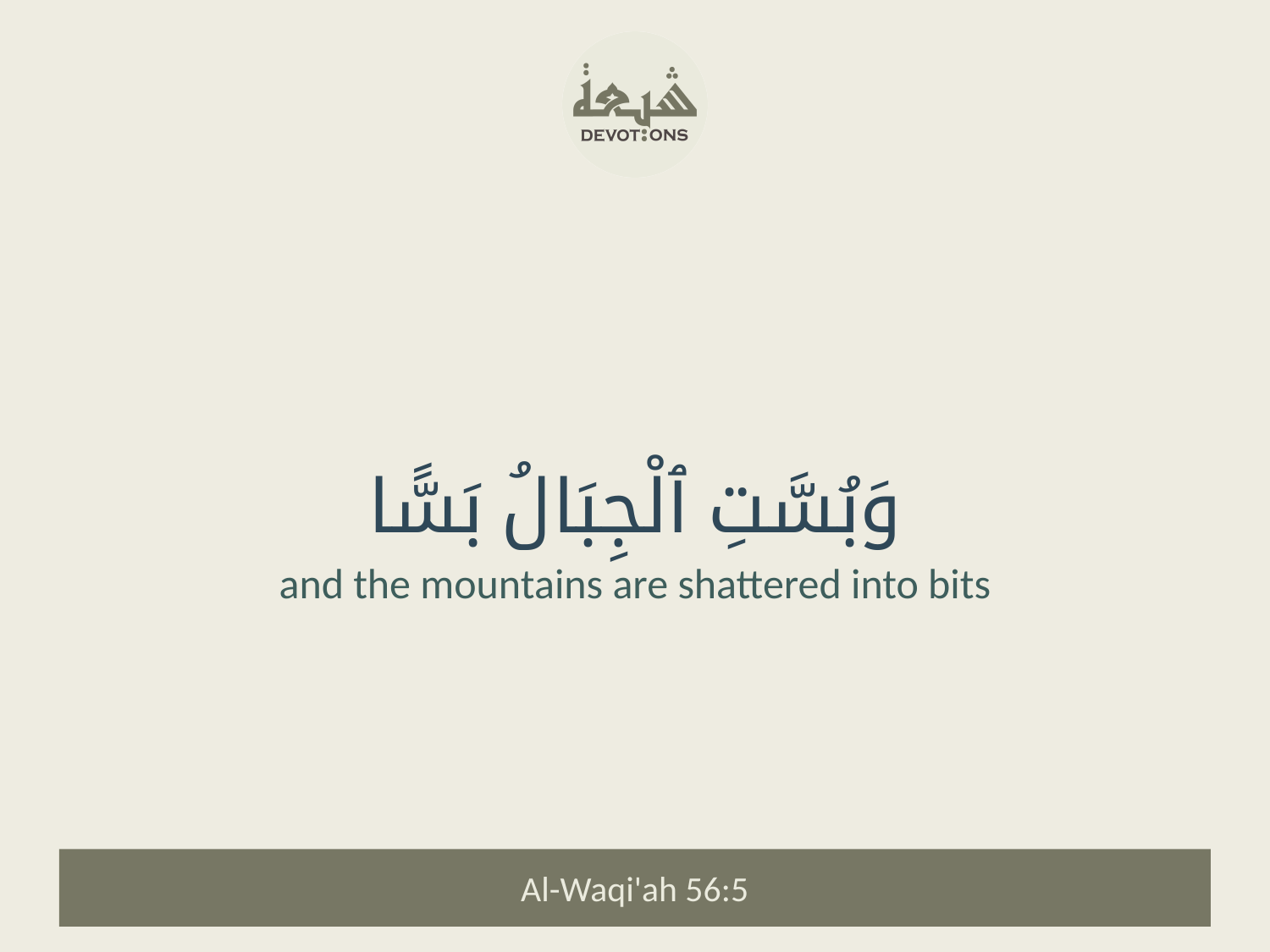

وَبُسَّتِ ٱلْجِبَالُ بَسًّا
and the mountains are shattered into bits
Al-Waqi'ah 56:5